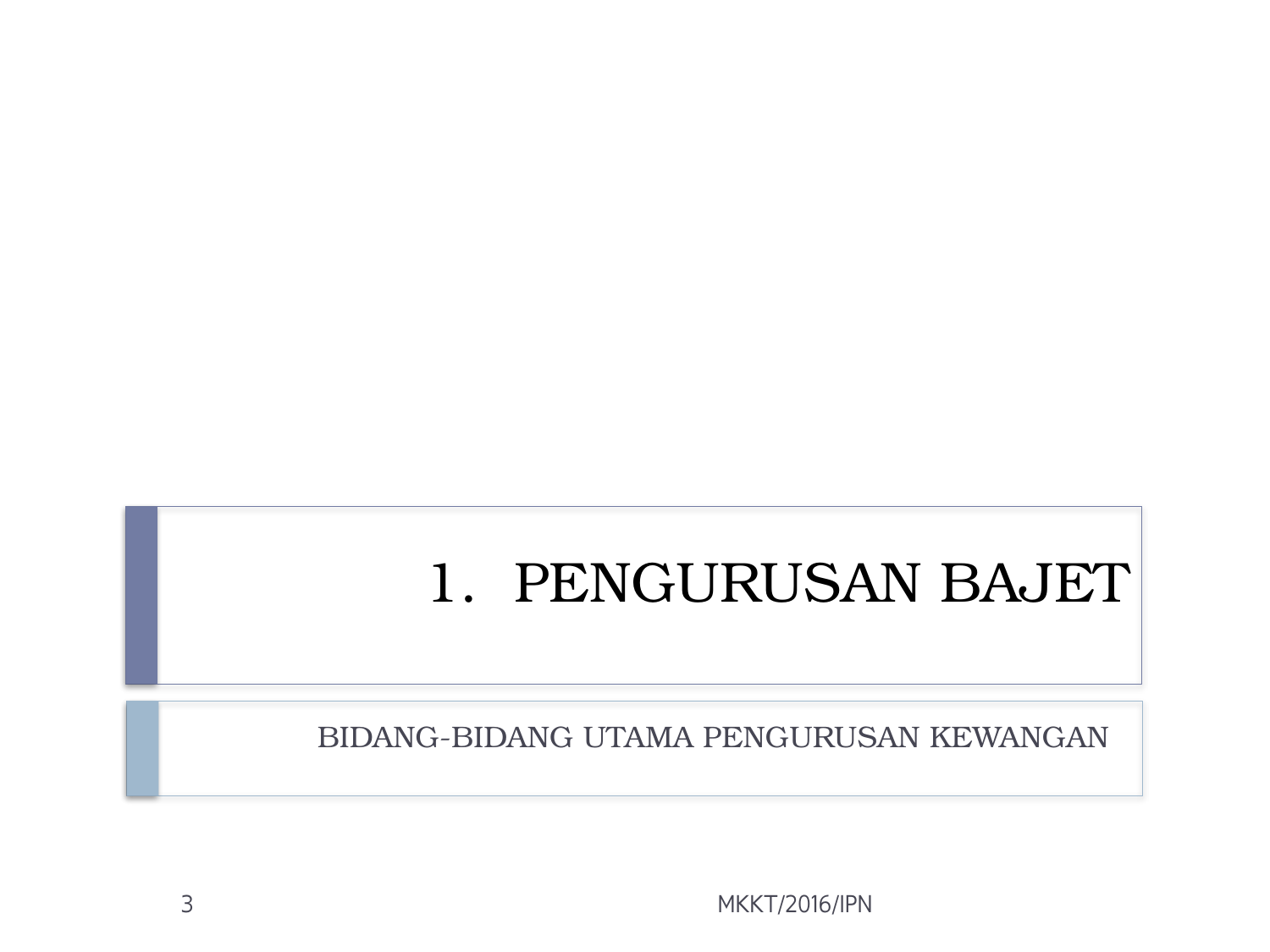

# 1.  PENGURUSAN BAJET
BIDANG-BIDANG UTAMA PENGURUSAN KEWANGAN
3
MKKT/2016/IPN